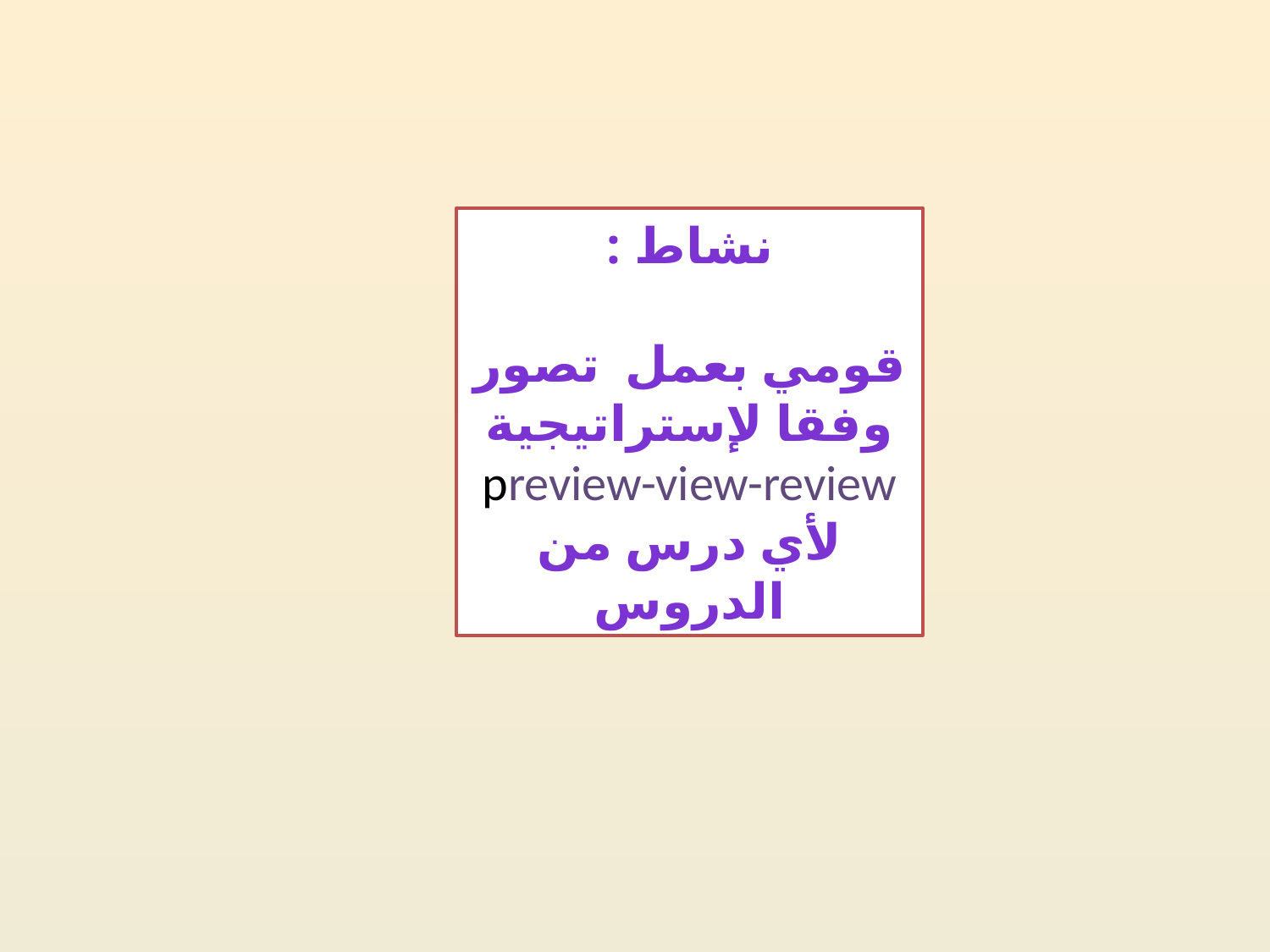

نشاط :

قومي بعمل  تصور وفقا لإستراتيجية preview-view-review
لأي درس من الدروس